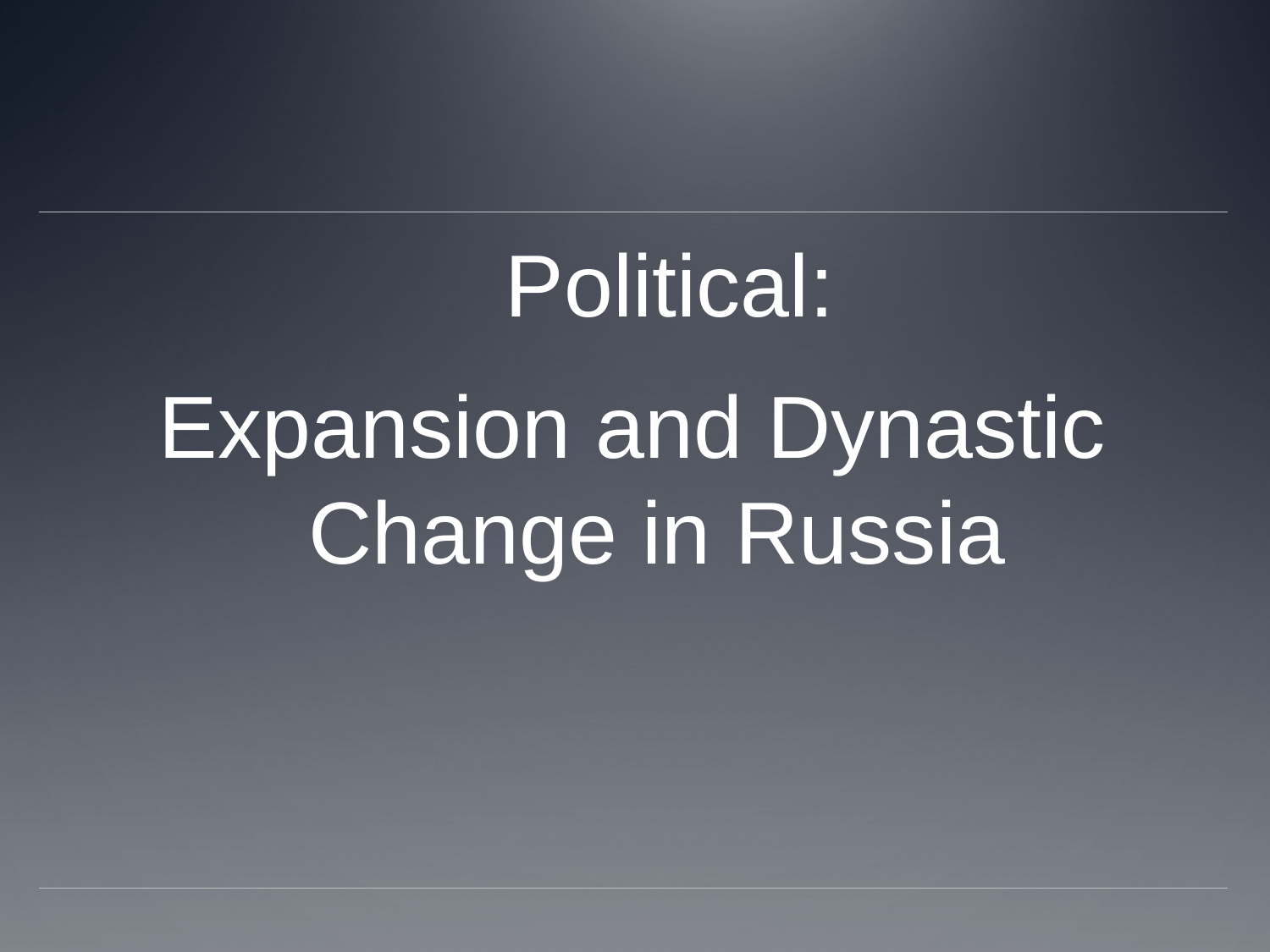

#
   Political:
Expansion and Dynastic Change in Russia